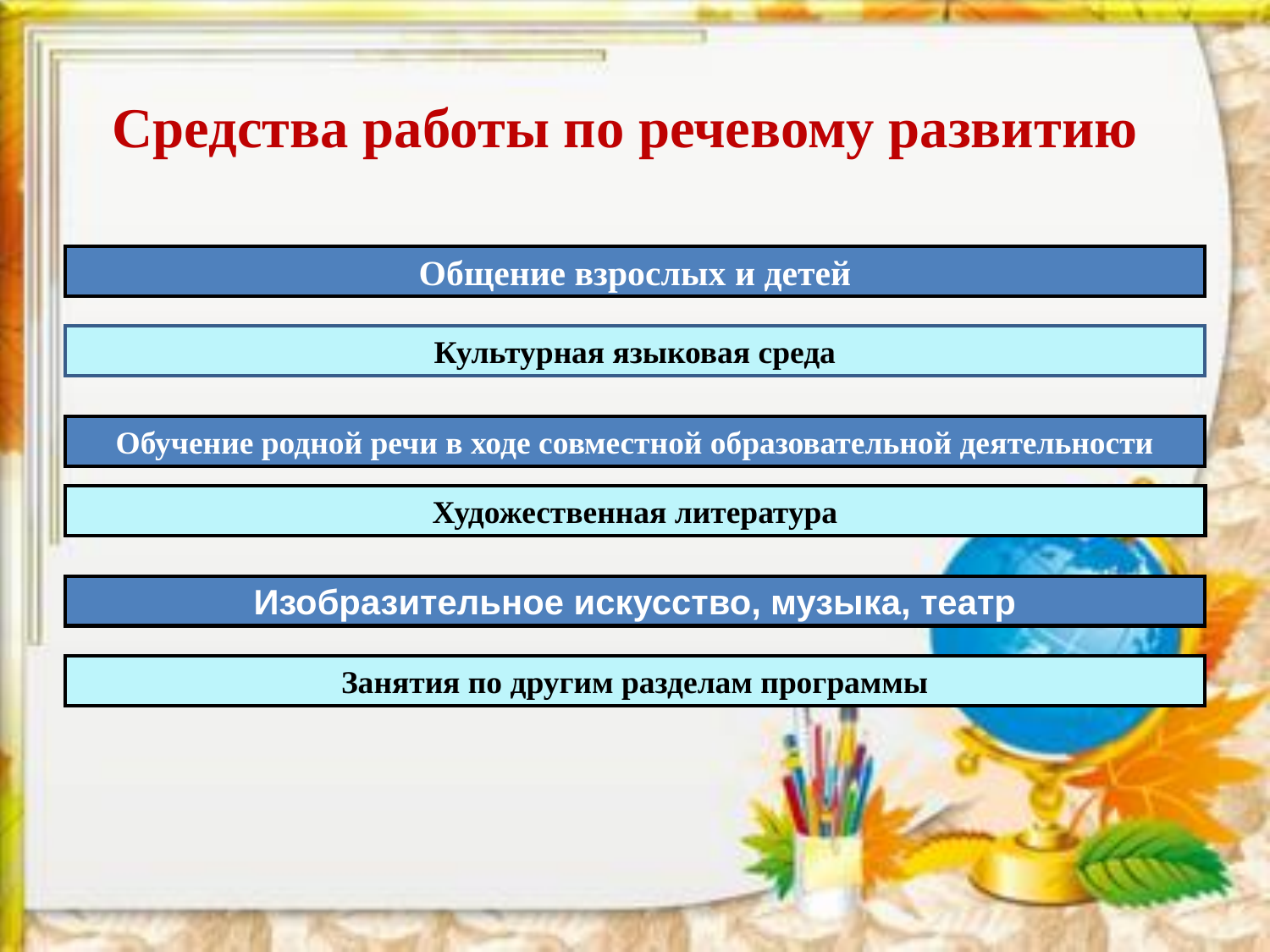

Средства работы по речевому развитию
Общение взрослых и детей
Культурная языковая среда
Обучение родной речи в ходе совместной образовательной деятельности
Художественная литература
Изобразительное искусство, музыка, театр
Занятия по другим разделам программы